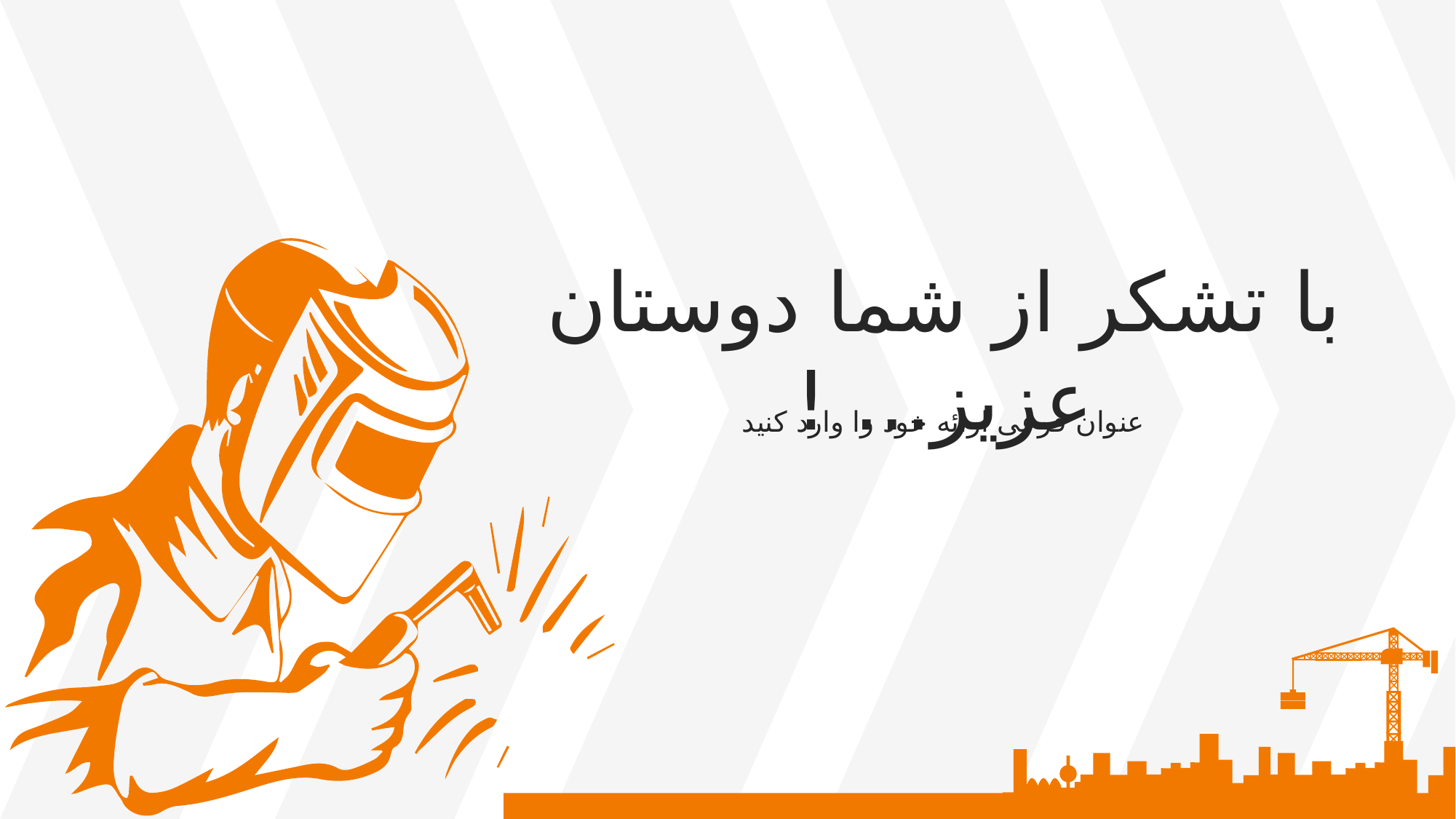

با تشکر از شما دوستان عزیز... !

عنوان فرعی ارائه خود را وارد کنید